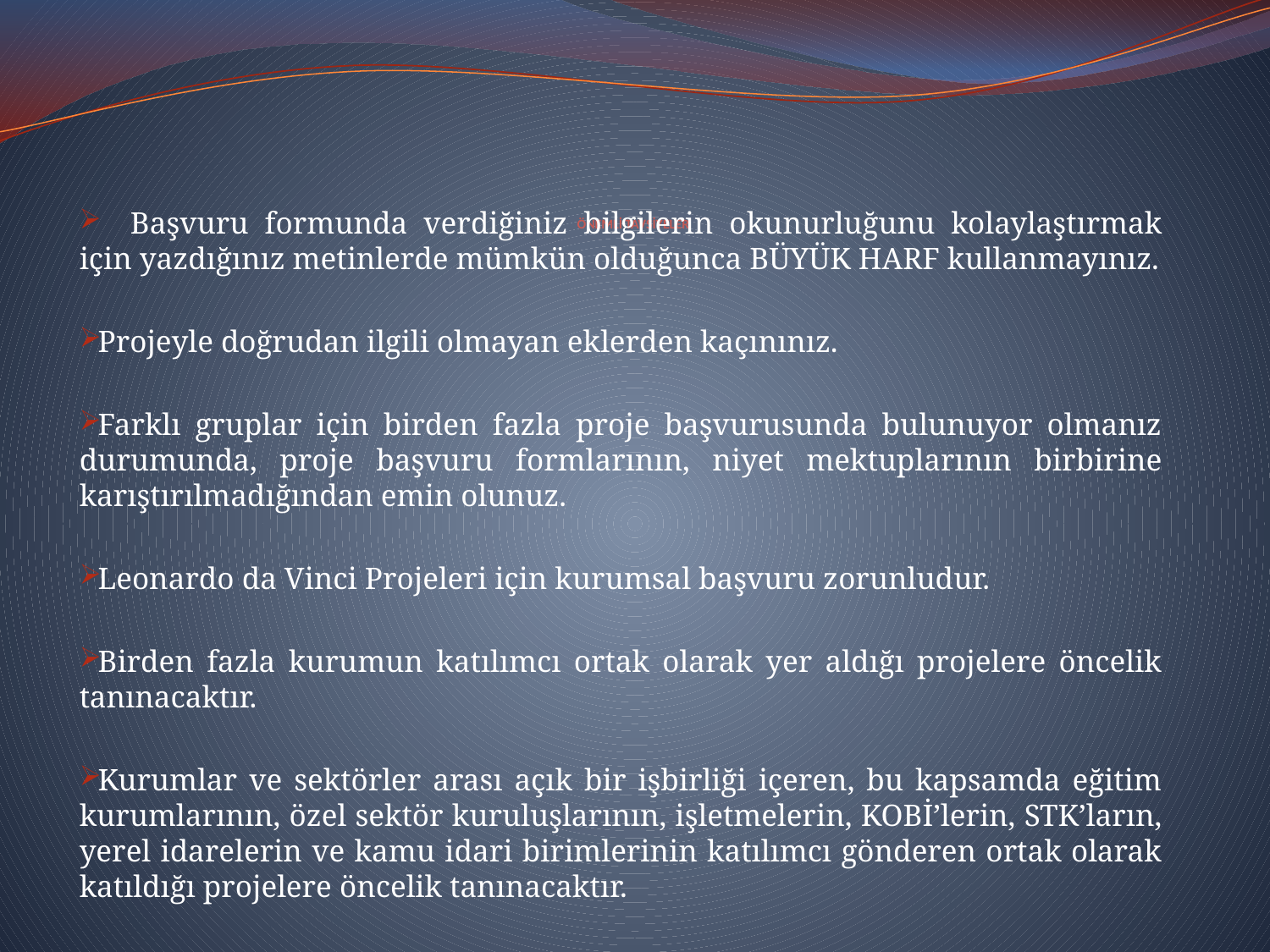

# ÖNEMLİ TAVSİYELER
  Başvuru formunda verdiğiniz bilgilerin okunurluğunu kolaylaştırmak için yazdığınız metinlerde mümkün olduğunca BÜYÜK HARF kullanmayınız.

Projeyle doğrudan ilgili olmayan eklerden kaçınınız.

Farklı gruplar için birden fazla proje başvurusunda bulunuyor olmanız durumunda, proje başvuru formlarının, niyet mektuplarının birbirine karıştırılmadığından emin olunuz.

Leonardo da Vinci Projeleri için kurumsal başvuru zorunludur.

Birden fazla kurumun katılımcı ortak olarak yer aldığı projelere öncelik tanınacaktır.

Kurumlar ve sektörler arası açık bir işbirliği içeren, bu kapsamda eğitim kurumlarının, özel sektör kuruluşlarının, işletmelerin, KOBİ’lerin, STK’ların, yerel idarelerin ve kamu idari birimlerinin katılımcı gönderen ortak olarak katıldığı projelere öncelik tanınacaktır.